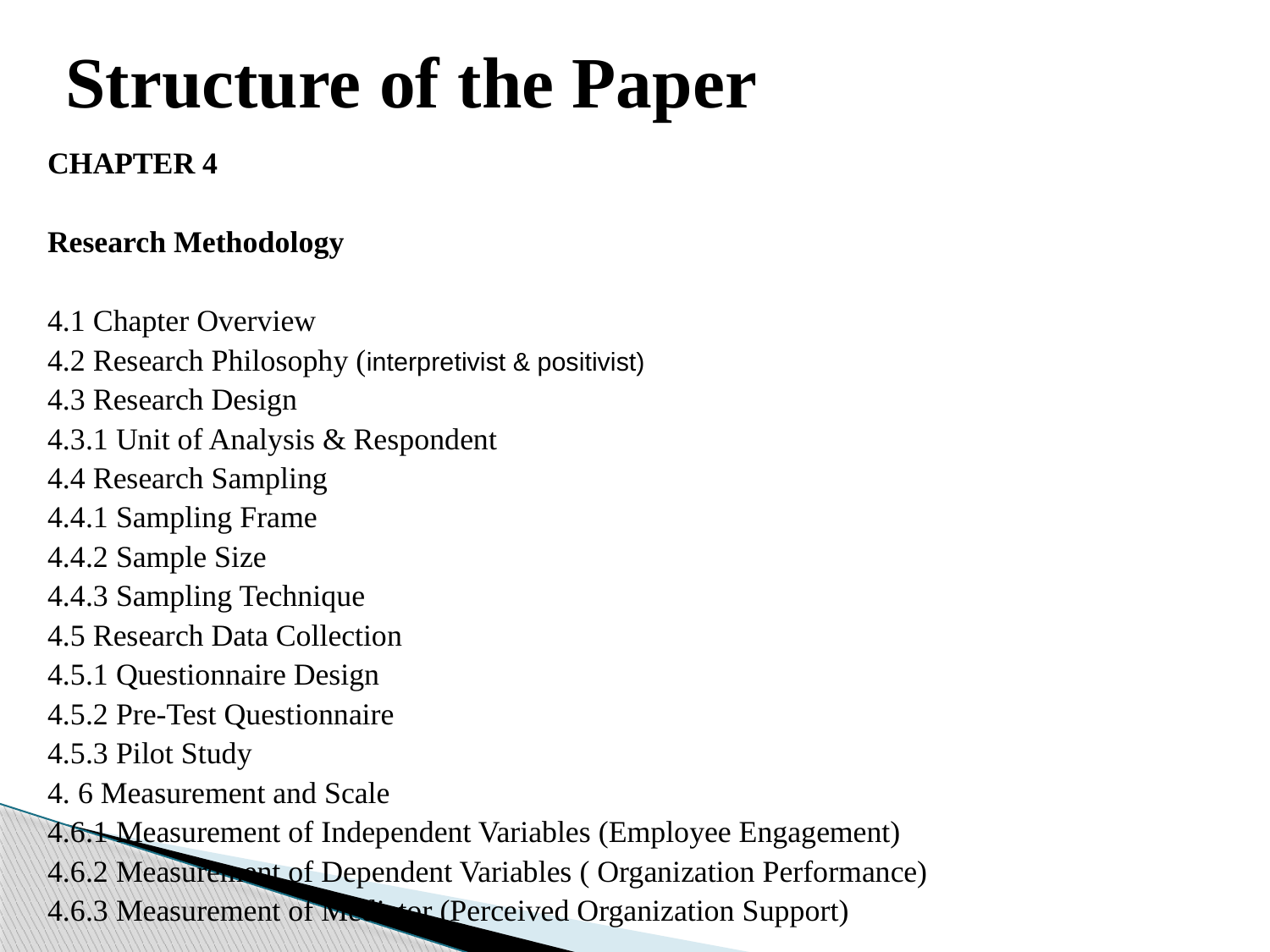

# Structure of the Paper
CHAPTER 4

Research Methodology

4.1 Chapter Overview
4.2 Research Philosophy (interpretivist & positivist)
4.3 Research Design
	4.3.1 Unit of Analysis & Respondent
4.4 Research Sampling
	4.4.1 Sampling Frame
	4.4.2 Sample Size
	4.4.3 Sampling Technique
4.5 Research Data Collection
	4.5.1 Questionnaire Design
	4.5.2 Pre-Test Questionnaire
	4.5.3 Pilot Study
4. 6 Measurement and Scale
	4.6.1 Measurement of Independent Variables (Employee Engagement)
	4.6.2 Measurement of Dependent Variables ( Organization Performance)
	4.6.3 Measurement of Mediator (Perceived Organization Support)